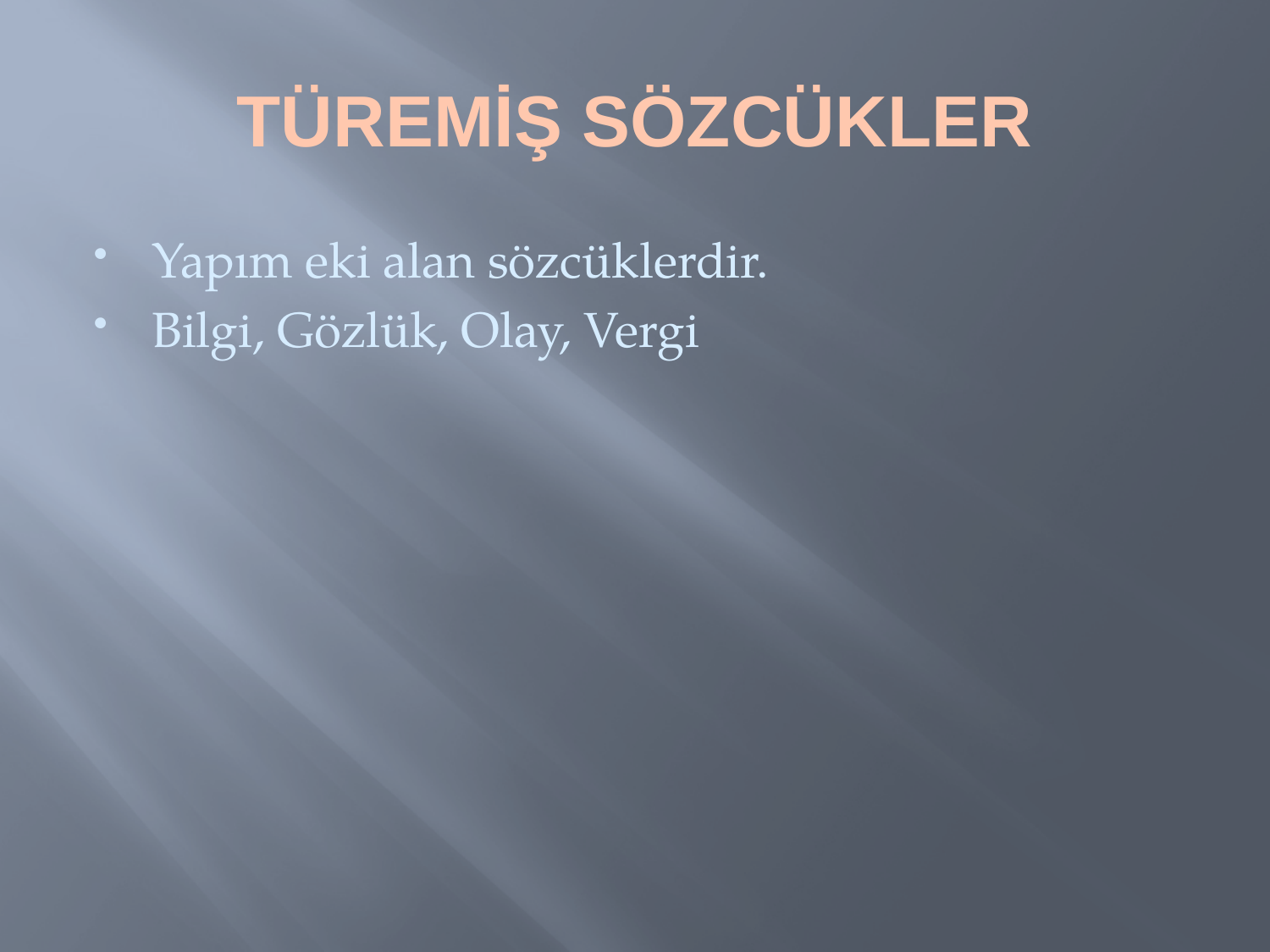

# TÜREMİŞ SÖZCÜKLER
Yapım eki alan sözcüklerdir.
Bilgi, Gözlük, Olay, Vergi